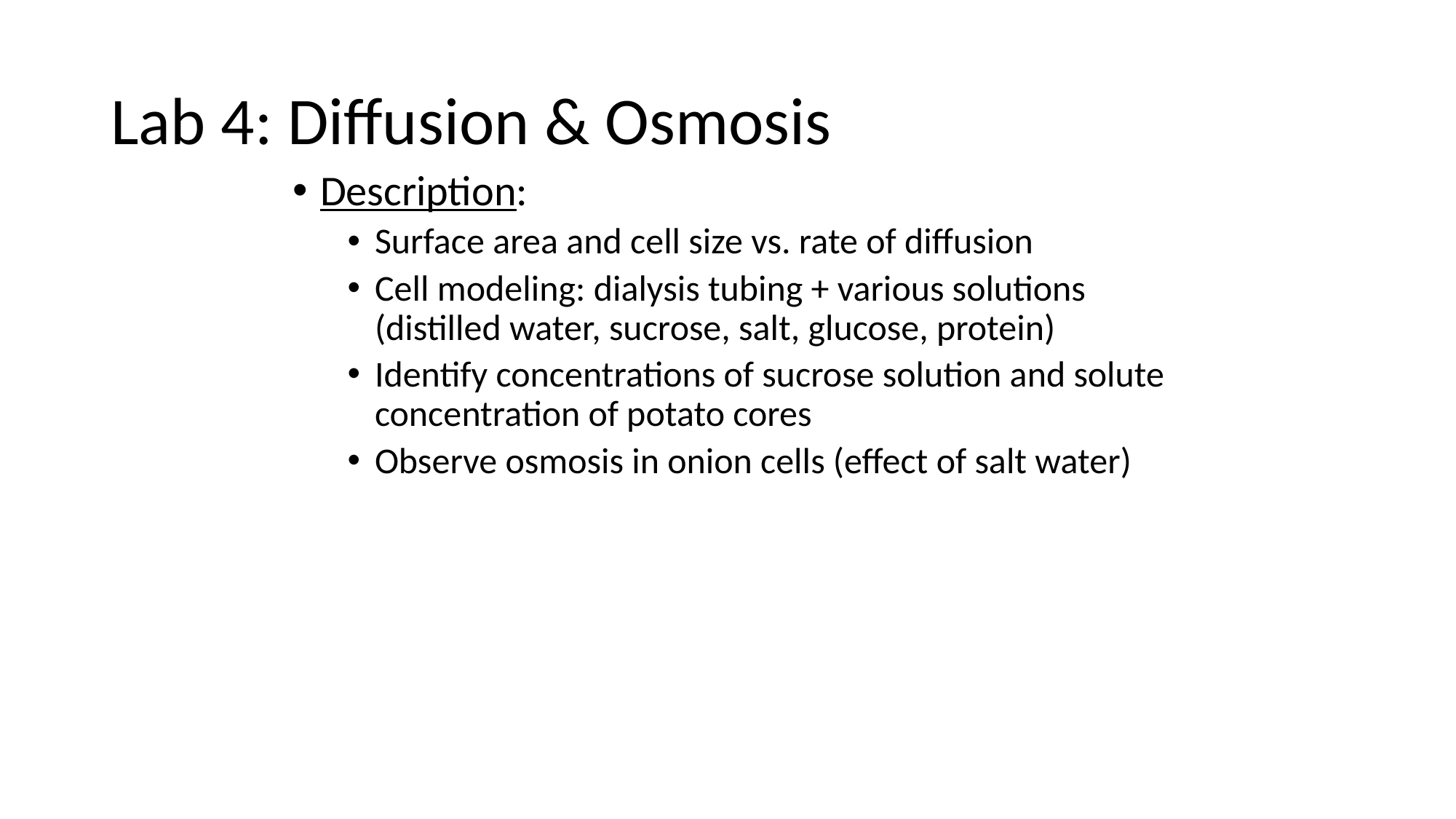

# Lab 4: Diffusion & Osmosis
Description:
Surface area and cell size vs. rate of diffusion
Cell modeling: dialysis tubing + various solutions (distilled water, sucrose, salt, glucose, protein)
Identify concentrations of sucrose solution and solute concentration of potato cores
Observe osmosis in onion cells (effect of salt water)